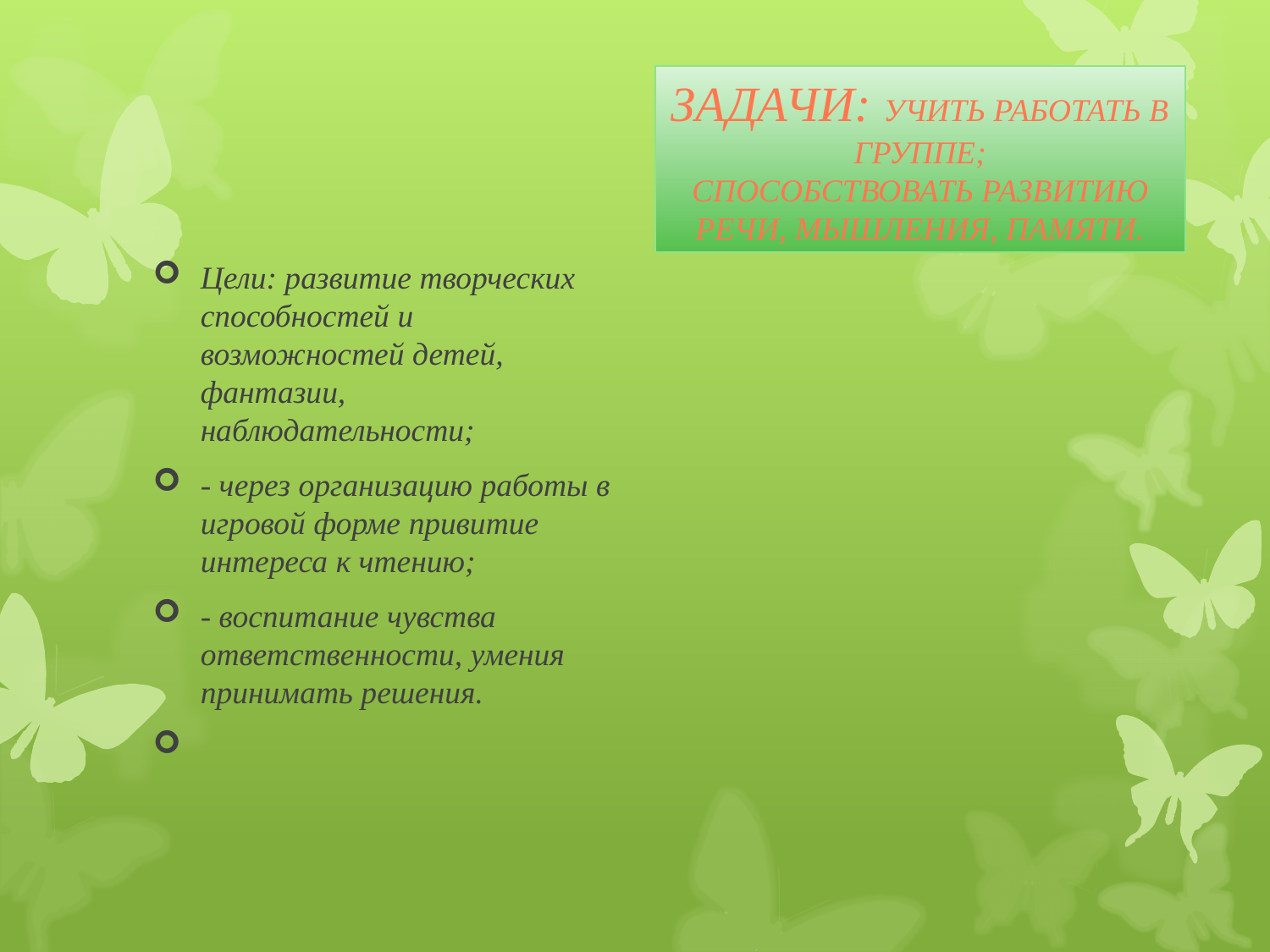

Задачи: учить работать в группе;
Способствовать развитию речи, мышления, памяти.
Цели: развитие творческих способностей и возможностей детей, фантазии, наблюдательности;
- через организацию работы в игровой форме привитие интереса к чтению;
- воспитание чувства ответственности, умения принимать решения.